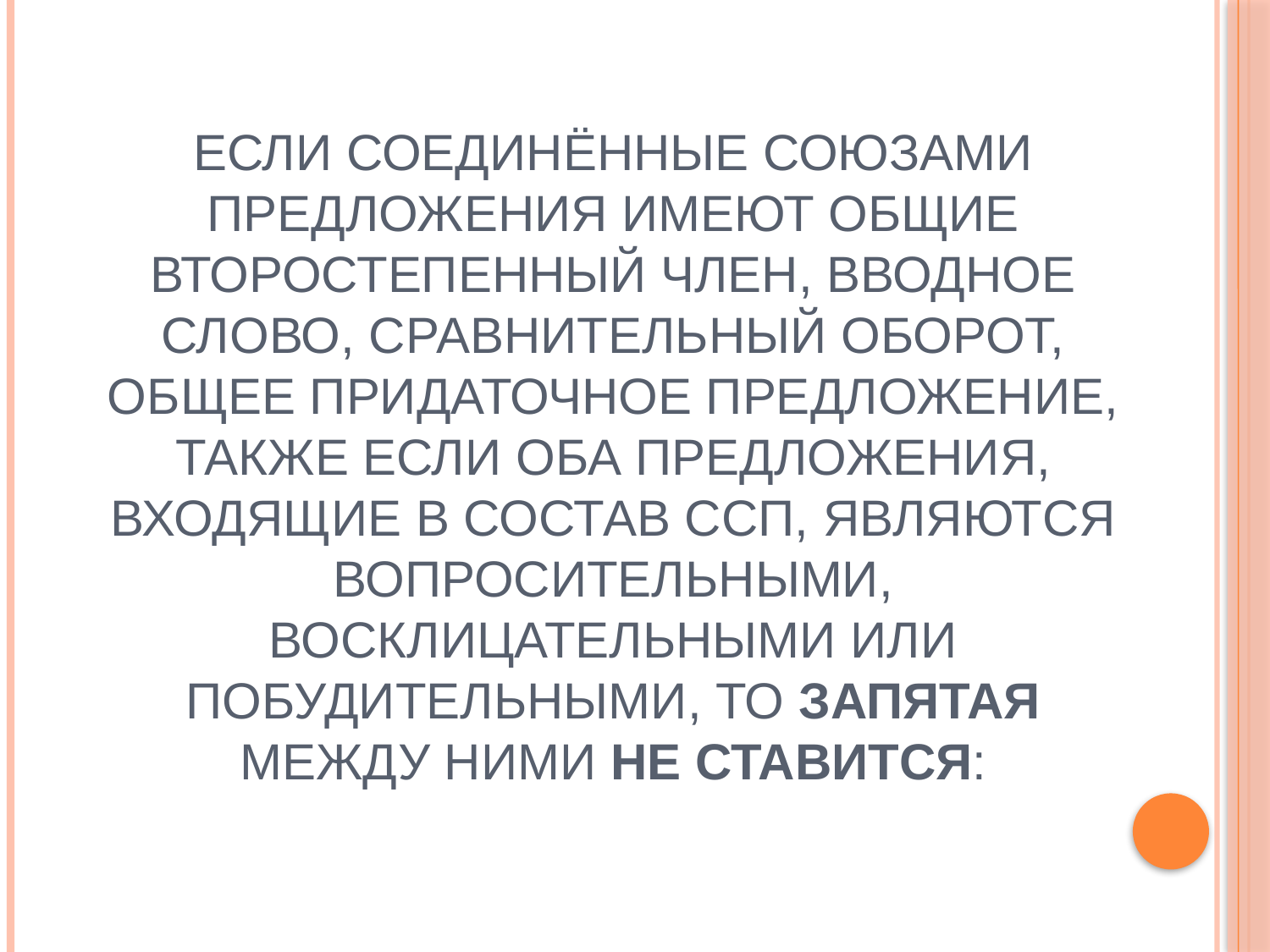

# если соединённые союзами предложения имеют ОБЩИЕ второстепенный член, вводное слово, сравнительный оборот, общее придаточное предложение, также если оба предложения, входящие в состав ССП, являются вопросительными, восклицательными или побудительными, то запятая между ними НЕ ставится: